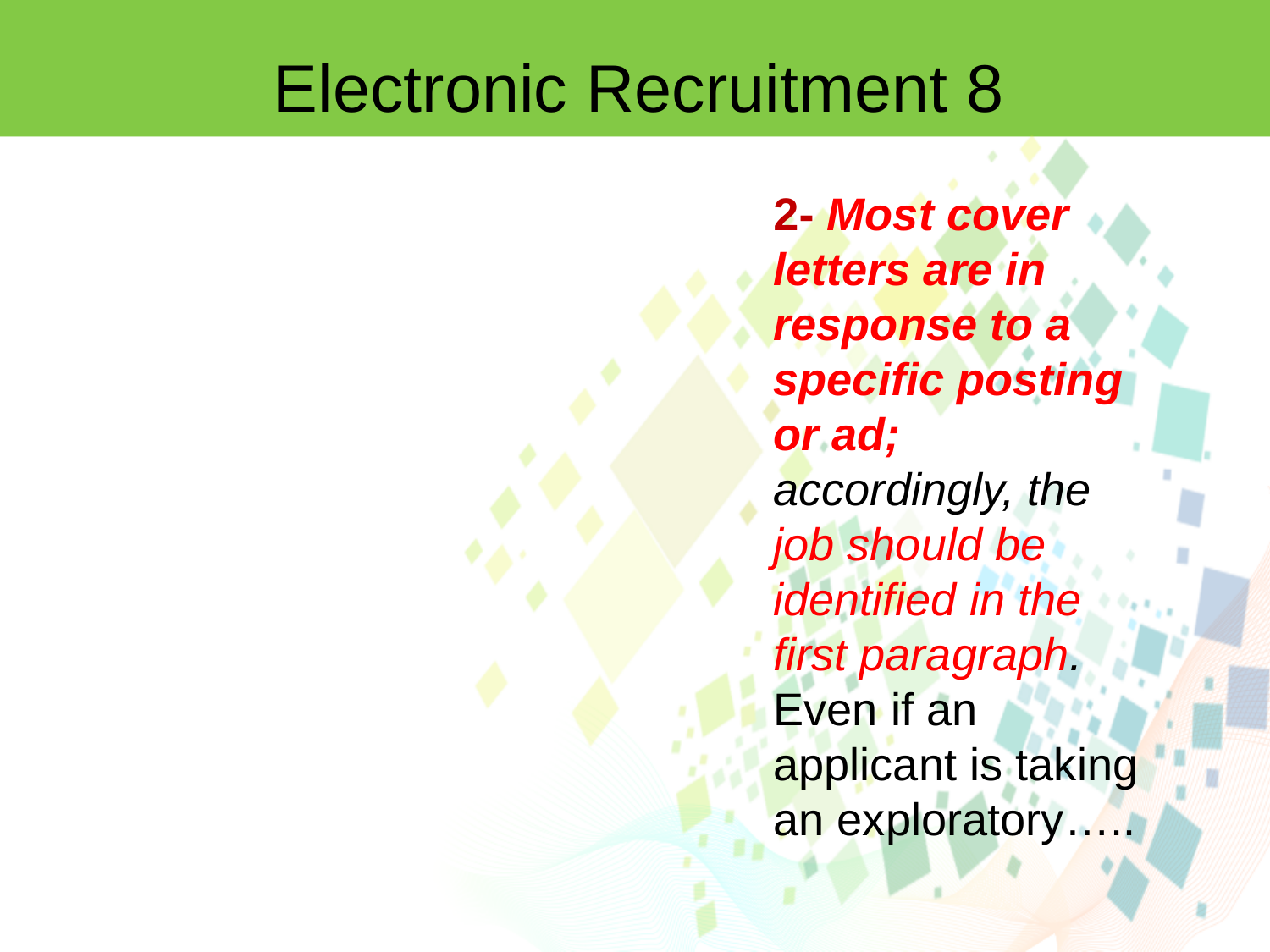

Electronic Recruitment 8
2- Most cover letters are in response to a specific posting or ad; accordingly, the job should be
identified in the first paragraph. Even if an applicant is taking an exploratory…..